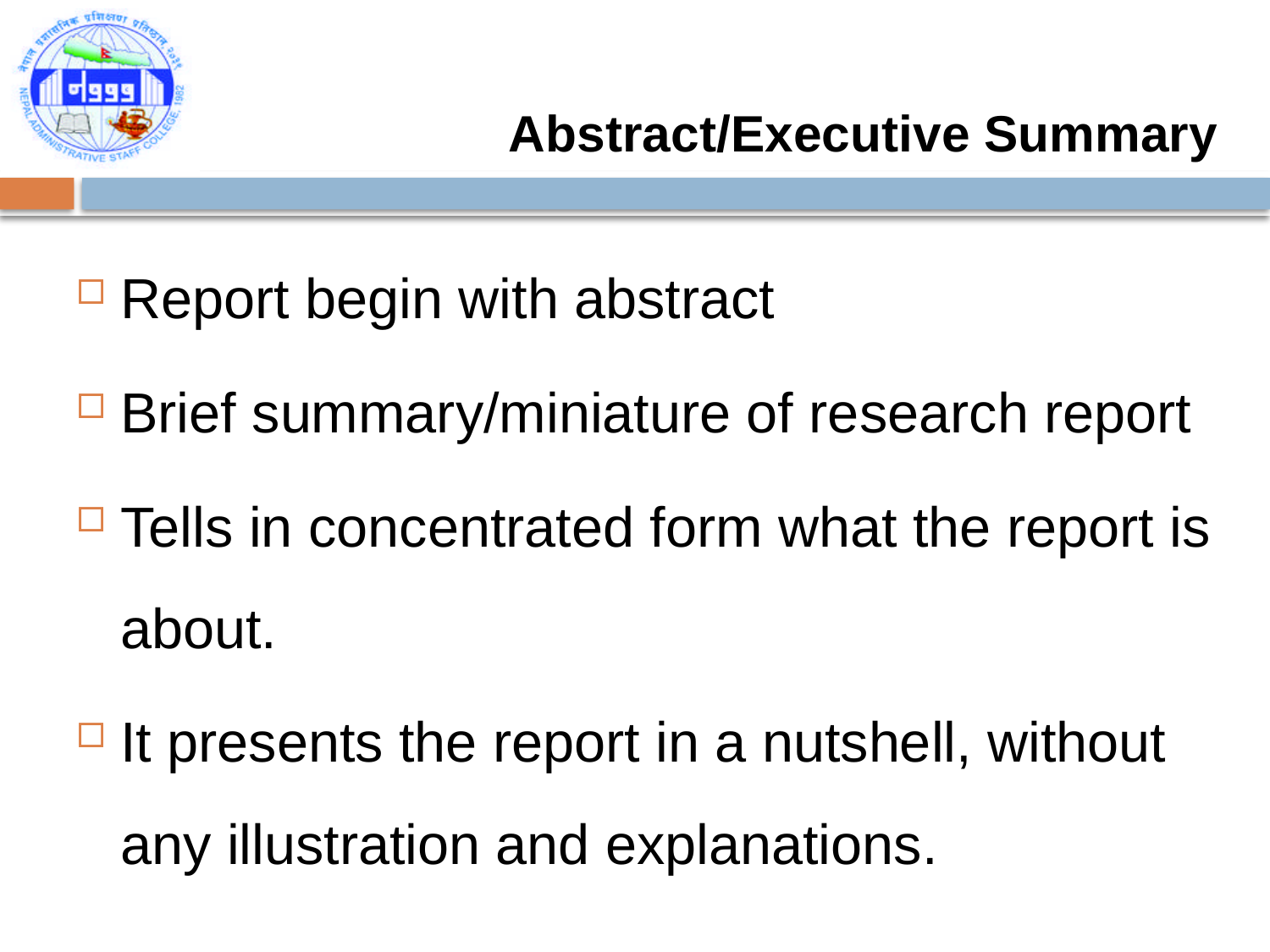

# Abstract/Executive Summary
Report begin with abstract
Brief summary/miniature of research report
Tells in concentrated form what the report is about.
It presents the report in a nutshell, without any illustration and explanations.